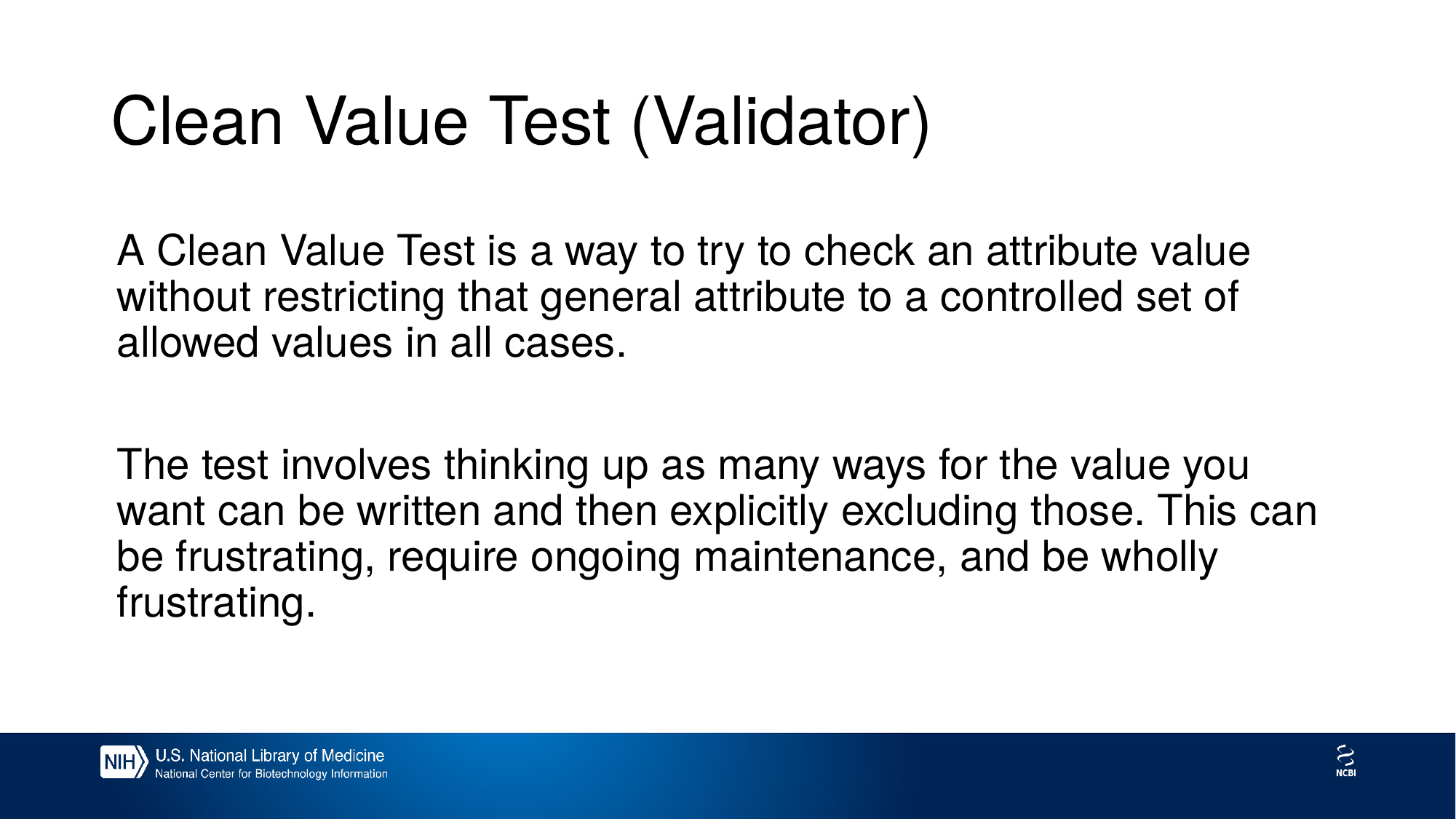

# Clean Value Test (Validator)
A Clean Value Test is a way to try to check an attribute value without restricting that general attribute to a controlled set of allowed values in all cases.

The test involves thinking up as many ways for the value you want can be written and then explicitly excluding those. This can be frustrating, require ongoing maintenance, and be wholly frustrating.